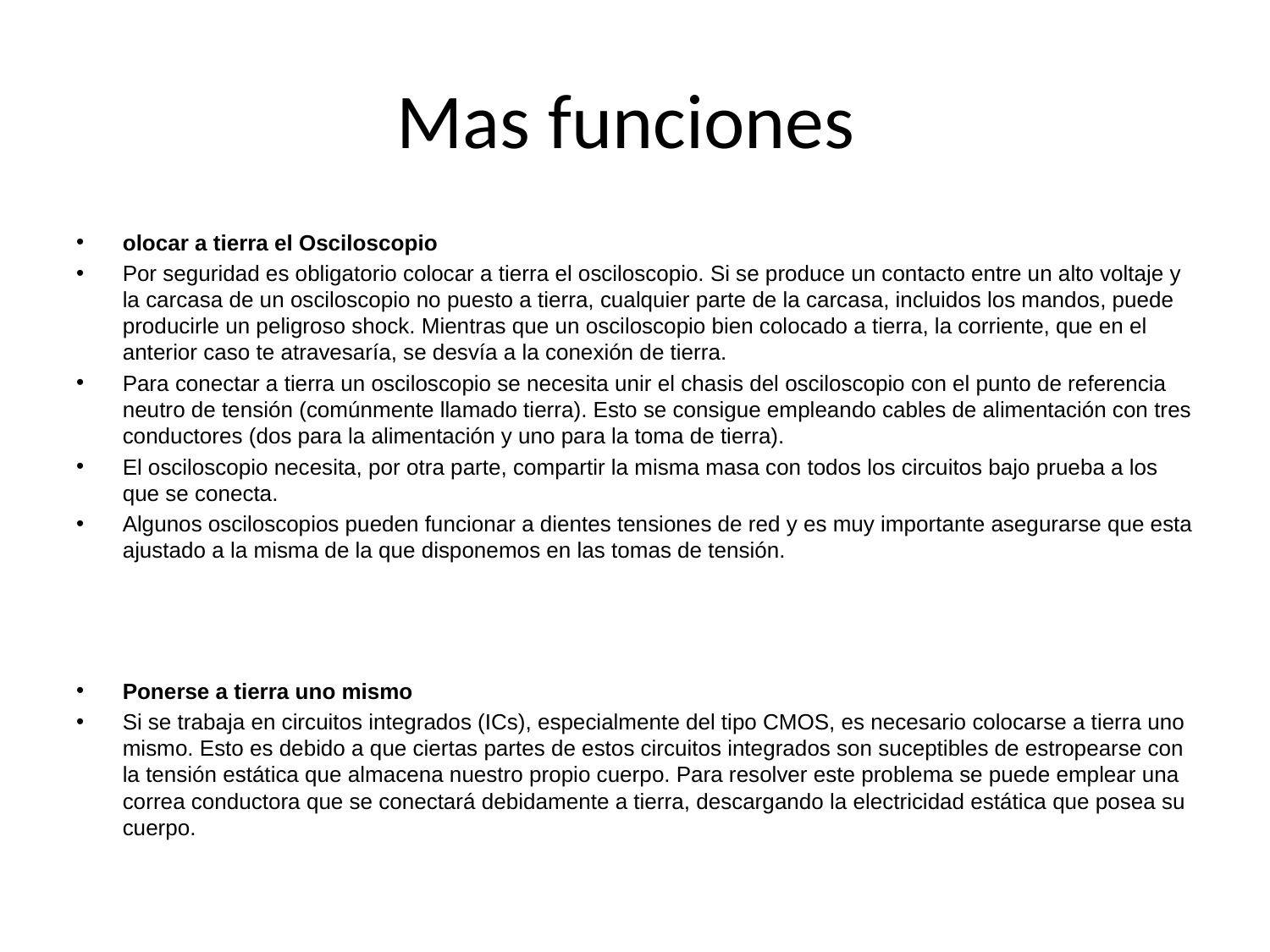

# Mas funciones
olocar a tierra el Osciloscopio
Por seguridad es obligatorio colocar a tierra el osciloscopio. Si se produce un contacto entre un alto voltaje y la carcasa de un osciloscopio no puesto a tierra, cualquier parte de la carcasa, incluidos los mandos, puede producirle un peligroso shock. Mientras que un osciloscopio bien colocado a tierra, la corriente, que en el anterior caso te atravesaría, se desvía a la conexión de tierra.
Para conectar a tierra un osciloscopio se necesita unir el chasis del osciloscopio con el punto de referencia neutro de tensión (comúnmente llamado tierra). Esto se consigue empleando cables de alimentación con tres conductores (dos para la alimentación y uno para la toma de tierra).
El osciloscopio necesita, por otra parte, compartir la misma masa con todos los circuitos bajo prueba a los que se conecta.
Algunos osciloscopios pueden funcionar a dientes tensiones de red y es muy importante asegurarse que esta ajustado a la misma de la que disponemos en las tomas de tensión.

Ponerse a tierra uno mismo
Si se trabaja en circuitos integrados (ICs), especialmente del tipo CMOS, es necesario colocarse a tierra uno mismo. Esto es debido a que ciertas partes de estos circuitos integrados son suceptibles de estropearse con la tensión estática que almacena nuestro propio cuerpo. Para resolver este problema se puede emplear una correa conductora que se conectará debidamente a tierra, descargando la electricidad estática que posea su cuerpo.